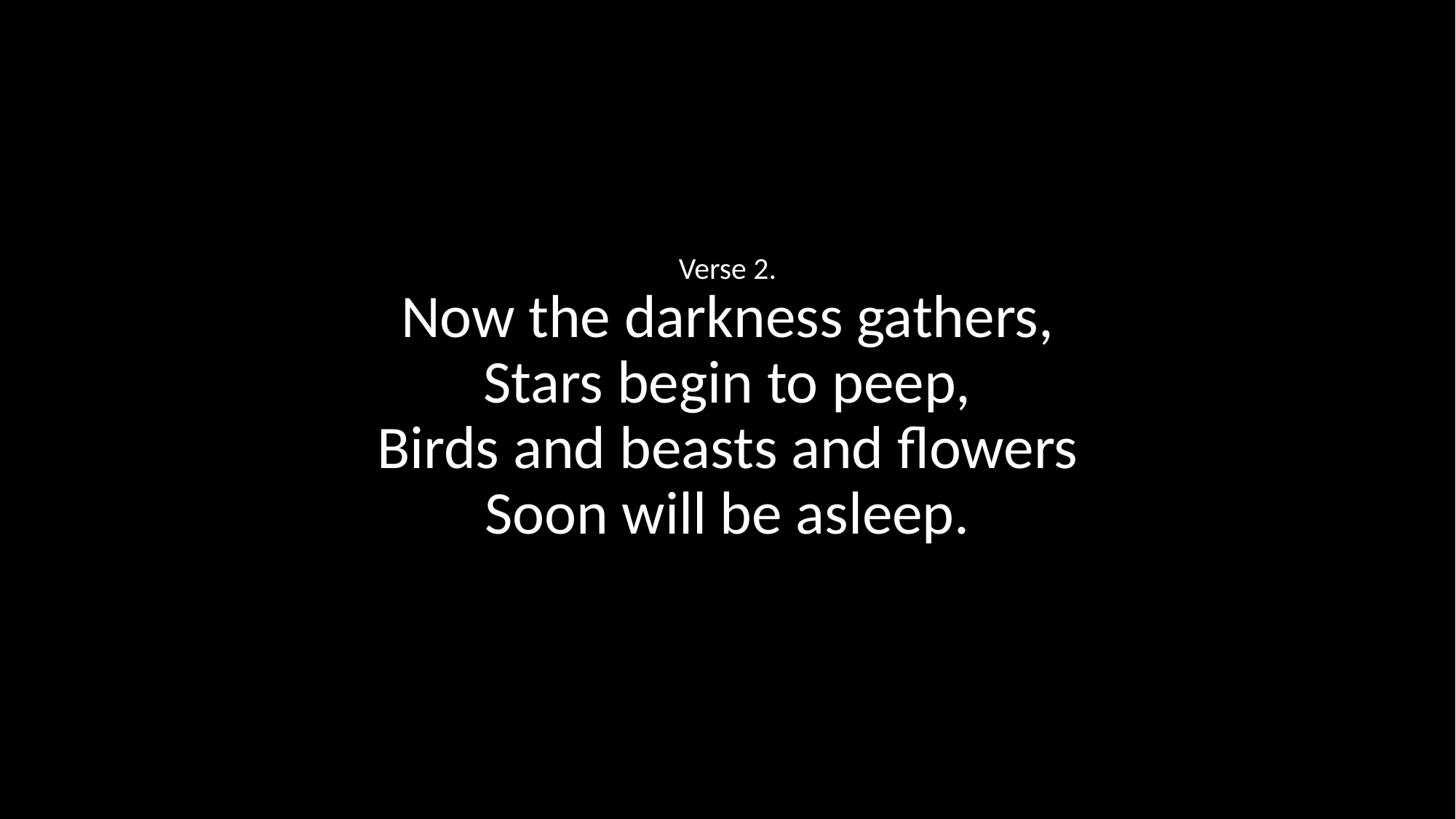

Verse 2.
Now the darkness gathers,
Stars begin to peep,
Birds and beasts and flowers
Soon will be asleep.